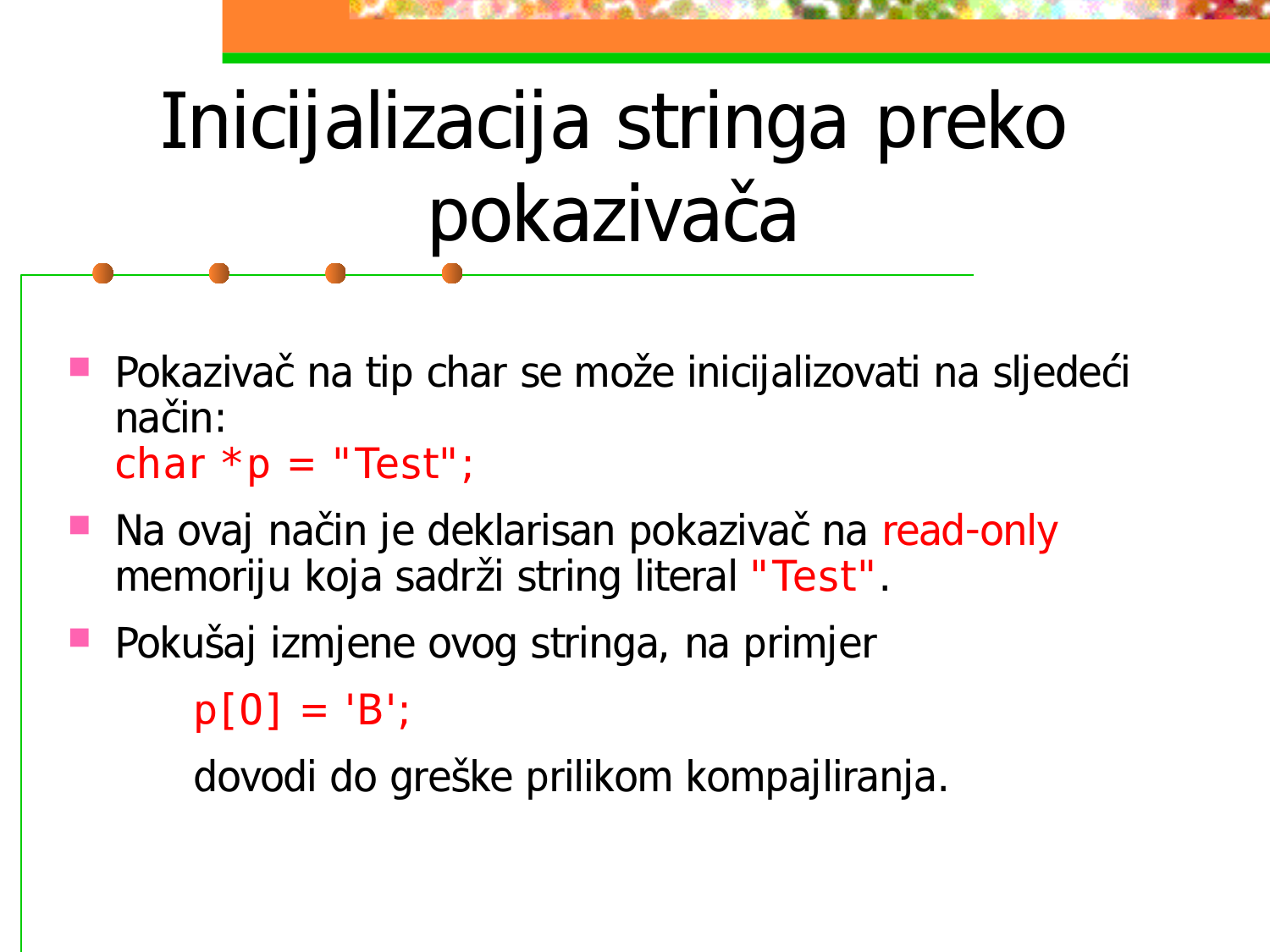

# Inicijalizacija stringa preko pokazivača
Pokazivač na tip char se može inicijalizovati na sljedeći način:
char *p = "Test";
Na ovaj način je deklarisan pokazivač na read-only memoriju koja sadrži string literal "Test".
Pokušaj izmjene ovog stringa, na primjer
	p[0] = 'B';
	dovodi do greške prilikom kompajliranja.